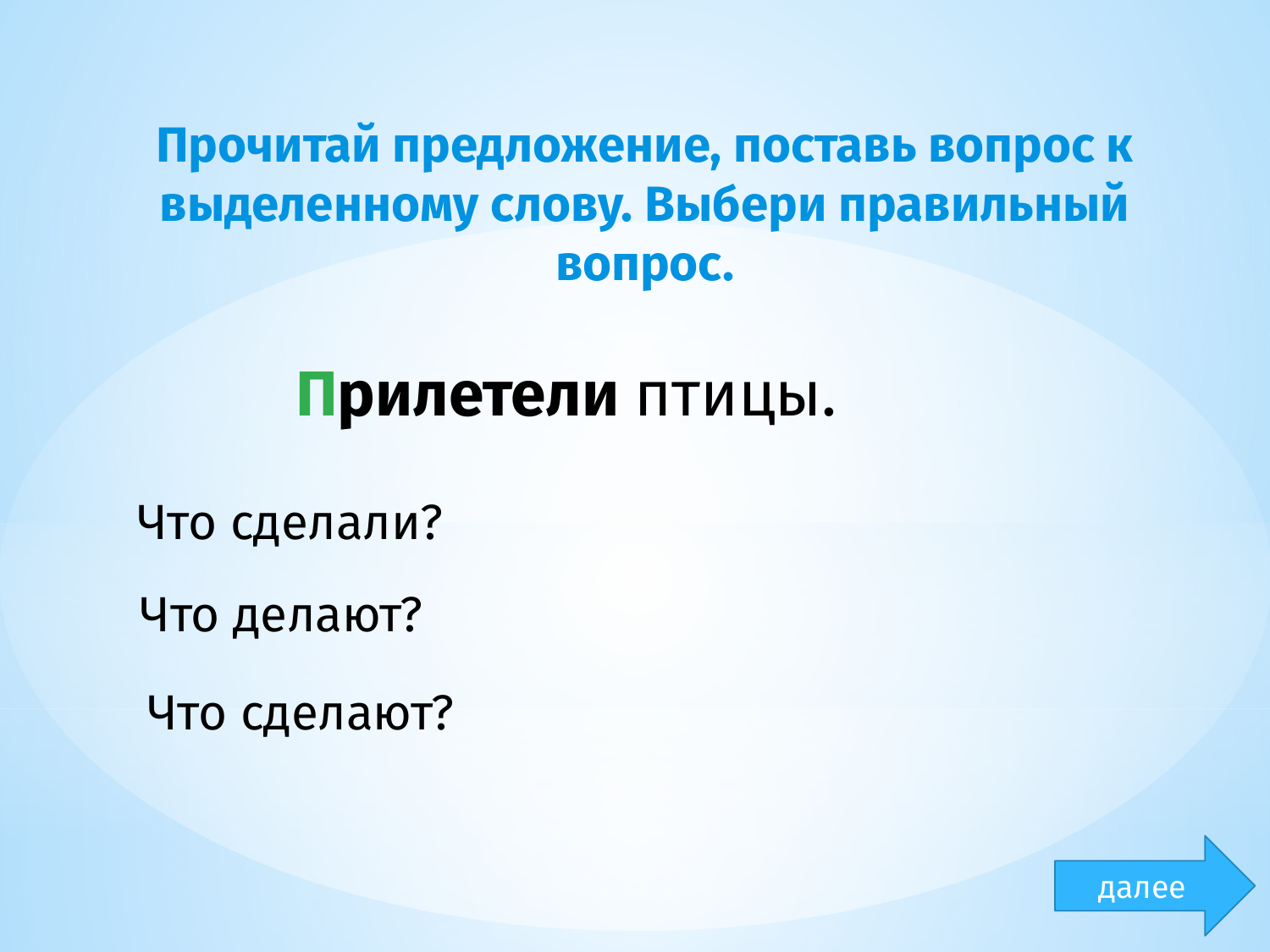

Прочитай предложение, поставь вопрос к выделенному слову. Выбери правильный вопрос.
Прилетели птицы.
Что сделали?
Что делают?
Что сделают?
далее